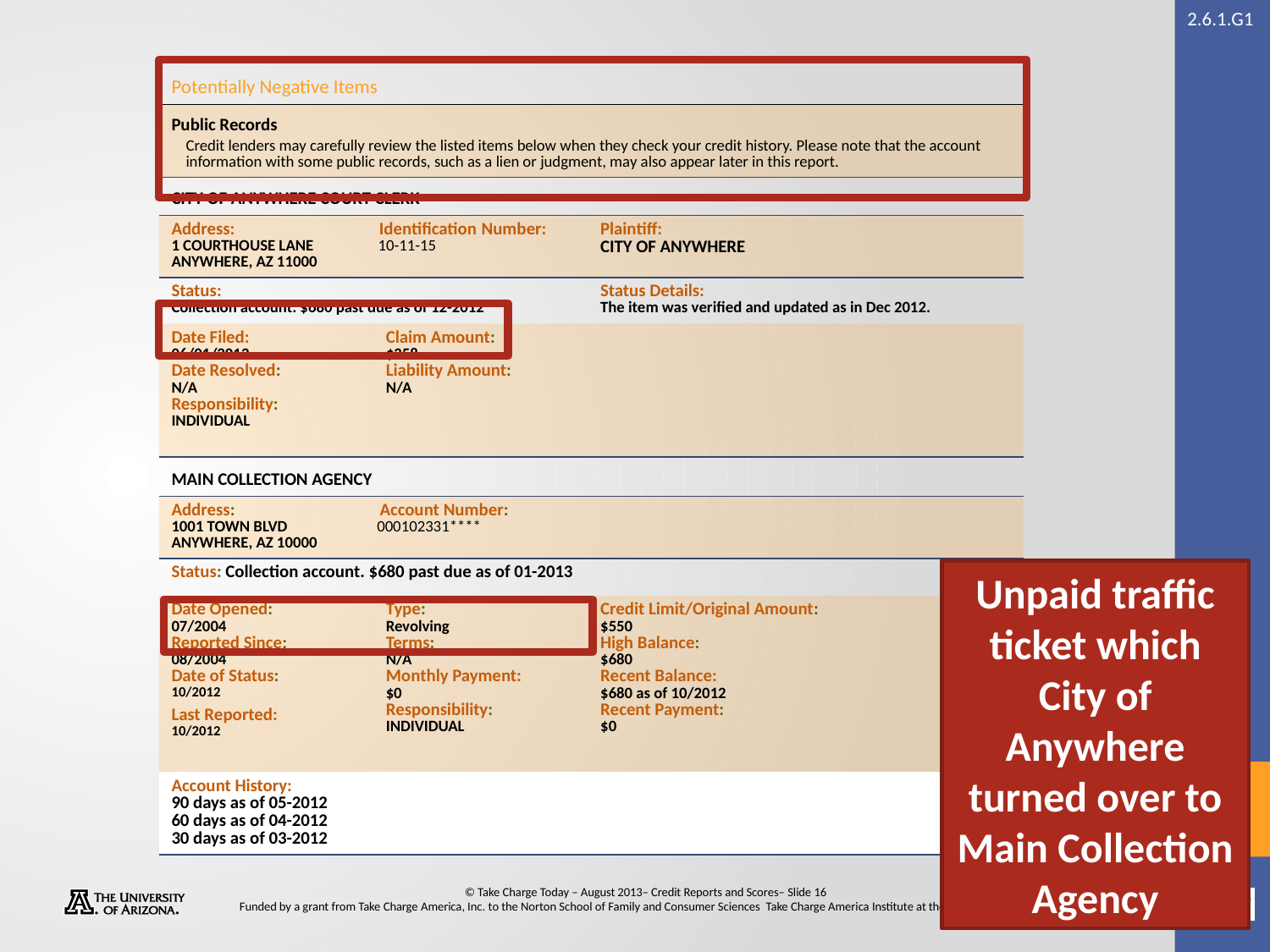

| Potentially Negative Items |  |  |
| --- | --- | --- |
| Public Records Credit lenders may carefully review the listed items below when they check your credit history. Please note that the account information with some public records, such as a lien or judgment, may also appear later in this report. |  |  |
| CITY OF ANYWHERE COURT CLERK |  |  |
| Address: Identification Number: 1 COURTHOUSE LANE 10-11-15 ANYWHERE, AZ 11000 |  | Plaintiff: CITY OF ANYWHERE |
| Status: Collection account. $680 past due as of 12-2012 |  | Status Details: The item was verified and updated as in Dec 2012. |
| Date Filed: 06/01/2012 Date Resolved: N/A Responsibility: INDIVIDUAL | Claim Amount: $358 Liability Amount: N/A |  |
| MAIN COLLECTION AGENCY |  |  |
| Address: Account Number: 1001 TOWN BLVD 000102331\*\*\*\* ANYWHERE, AZ 10000 |  |  |
| Status: Collection account. $680 past due as of 01-2013 |  |  |
| Date Opened: 07/2004 Reported Since: 08/2004 Date of Status: 10/2012 Last Reported: 10/2012 | Type: Revolving Terms: N/A Monthly Payment: $0 Responsibility: INDIVIDUAL | Credit Limit/Original Amount: $550 High Balance: $680 Recent Balance: $680 as of 10/2012 Recent Payment: $0 |
| Account History: 90 days as of 05-2012 60 days as of 04-2012 30 days as of 03-2012 |  |  |

Unpaid traffic ticket which City of Anywhere turned over to Main Collection Agency